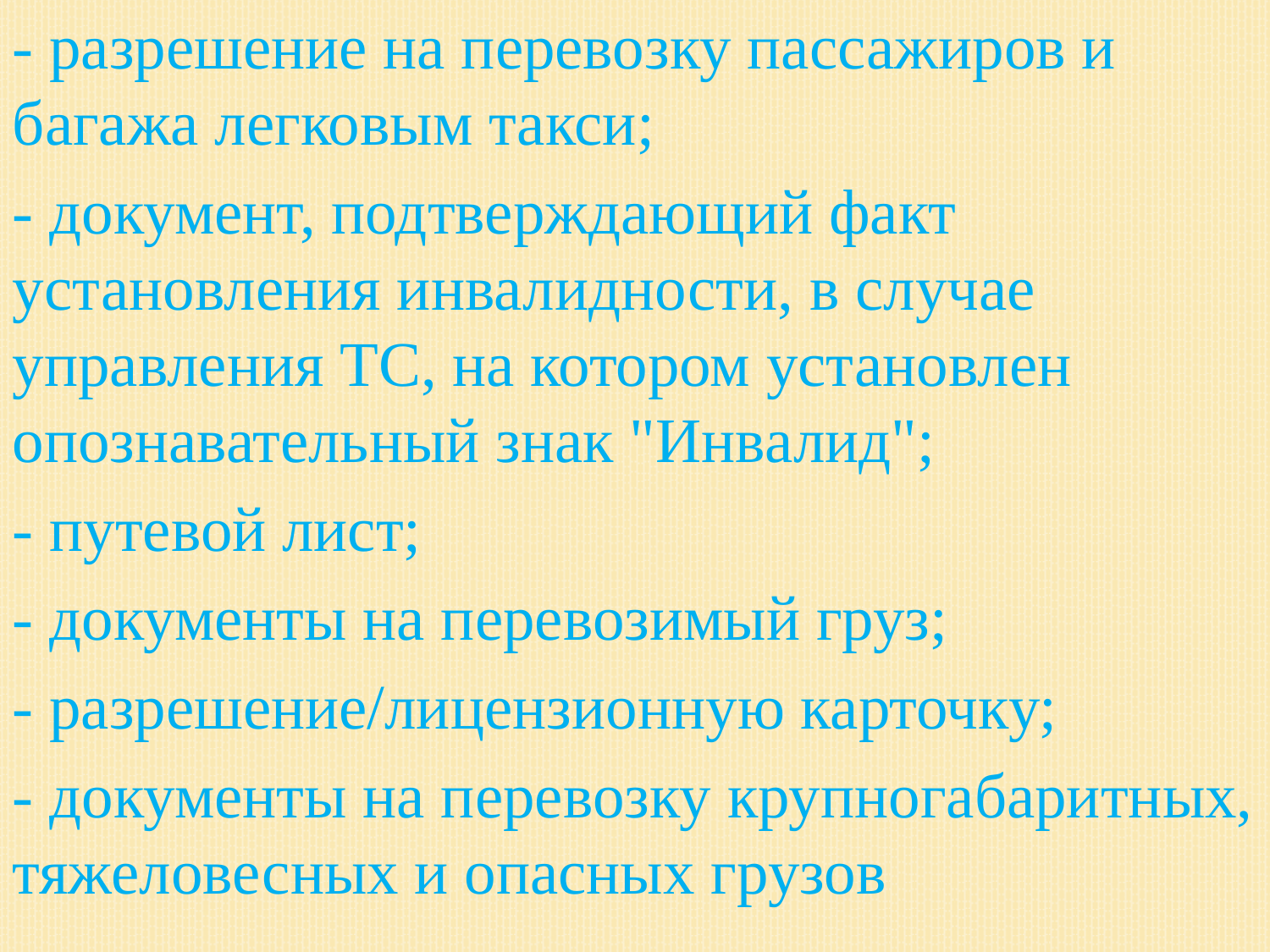

- разрешение на перевозку пассажиров и багажа легковым такси;
- документ, подтверждающий факт установления инвалидности, в случае управления ТС, на котором установлен опознавательный знак "Инвалид";
- путевой лист;
- документы на перевозимый груз;
- разрешение/лицензионную карточку;
- документы на перевозку крупногабаритных, тяжеловесных и опасных грузов